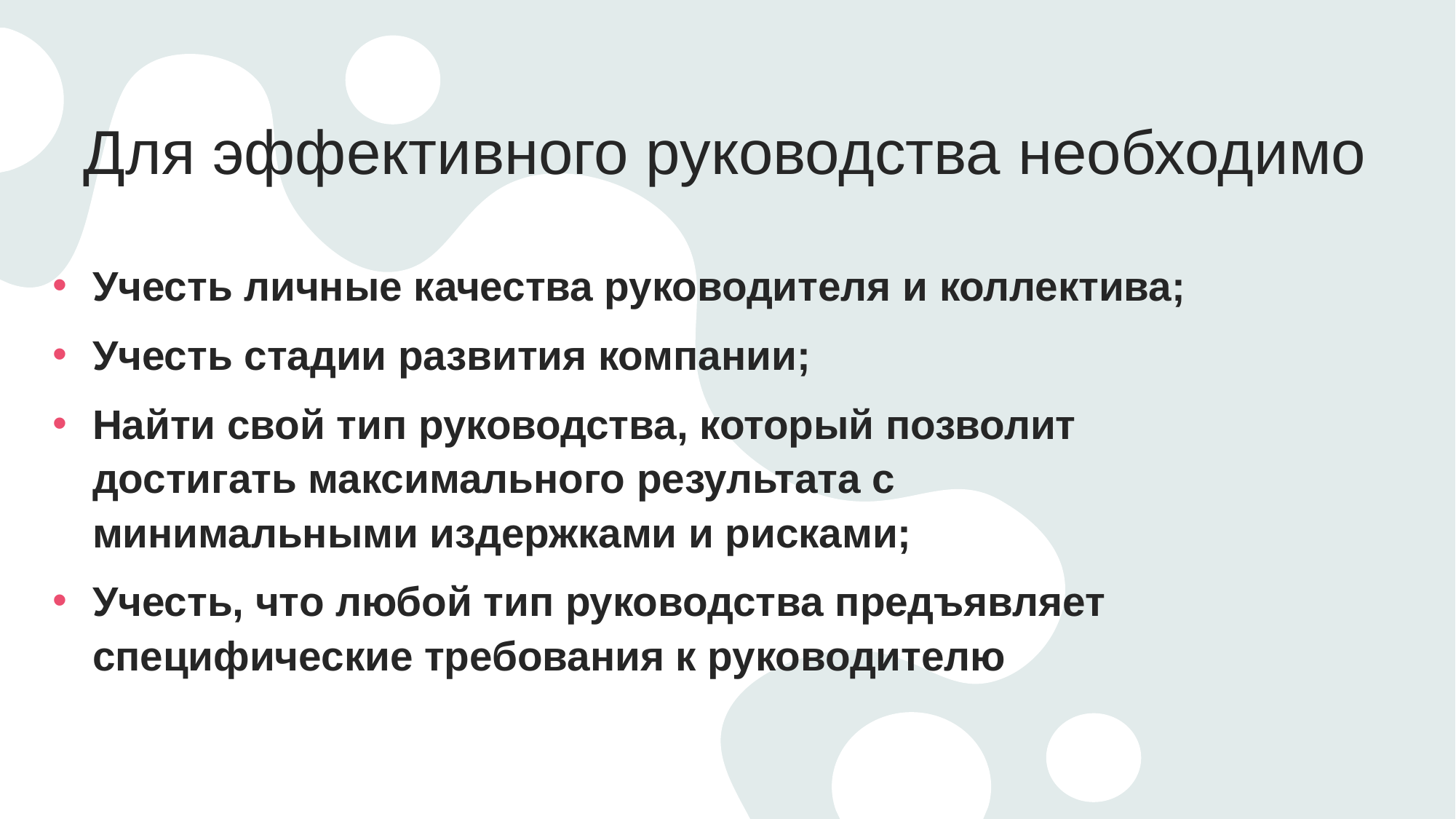

# Для эффективного руководства необходимо
Учесть личные качества руководителя и коллектива;
Учесть стадии развития компании;
Найти свой тип руководства, который позволит достигать максимального результата с минимальными издержками и рисками;
Учесть, что любой тип руководства предъявляет специфические требования к руководителю